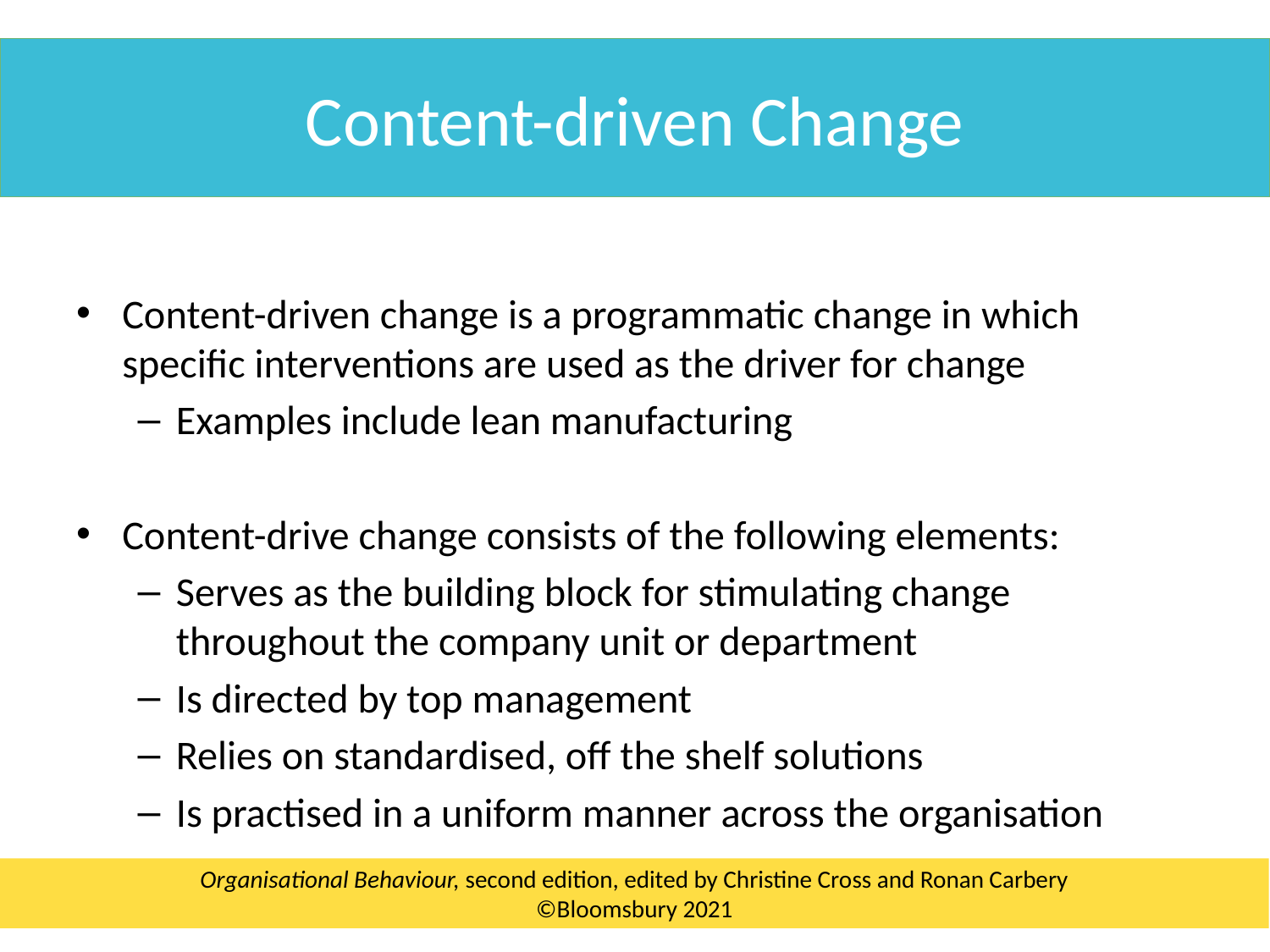

Content-driven Change

Content-driven change is a programmatic change in which specific interventions are used as the driver for change
Examples include lean manufacturing

Content-drive change consists of the following elements:
Serves as the building block for stimulating change throughout the company unit or department
Is directed by top management
Relies on standardised, off the shelf solutions
Is practised in a uniform manner across the organisation